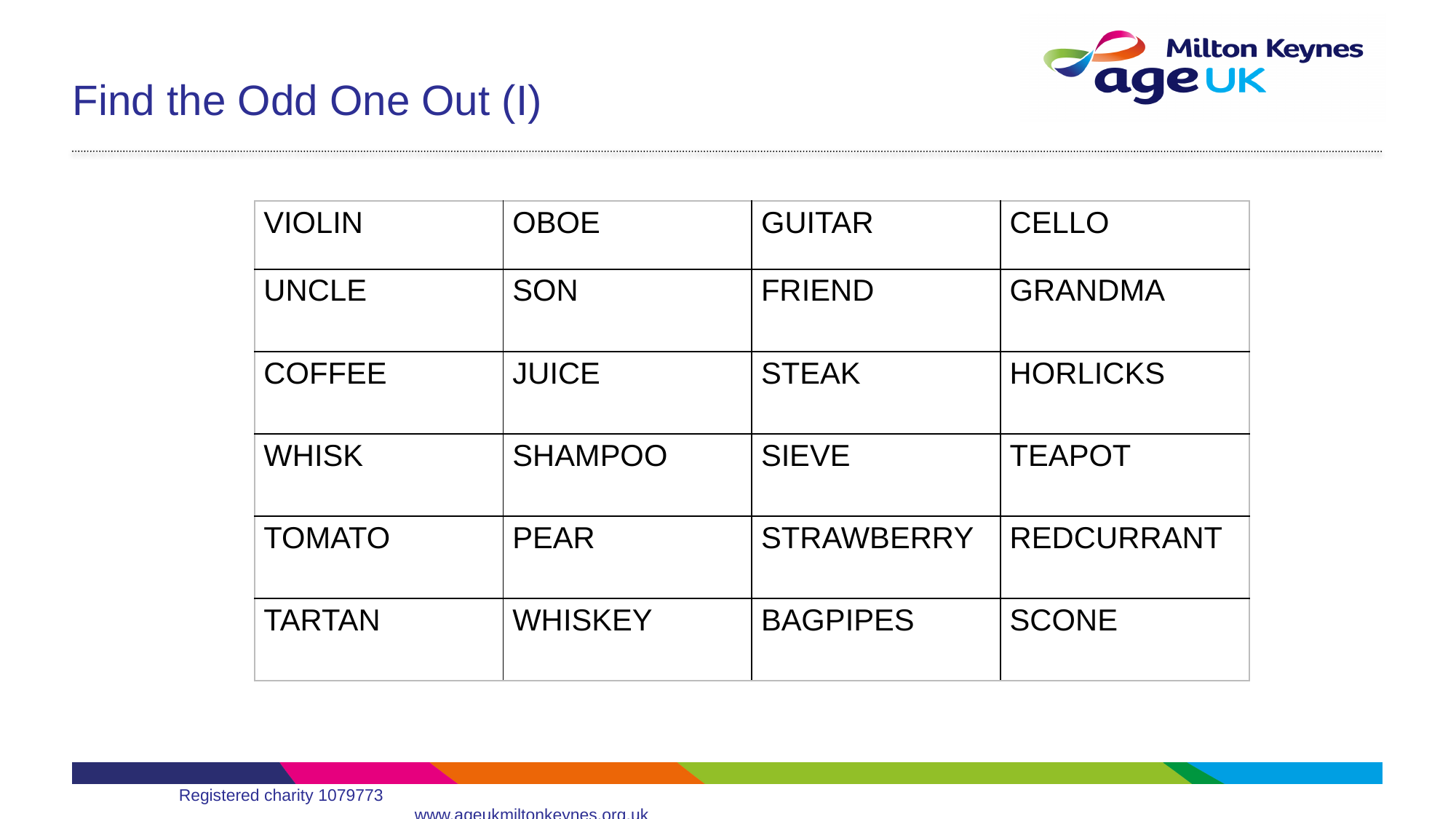

# Find the Odd One Out (I)
| VIOLIN | OBOE | GUITAR | CELLO |
| --- | --- | --- | --- |
| UNCLE | SON | FRIEND | GRANDMA |
| COFFEE | JUICE | STEAK | HORLICKS |
| WHISK | SHAMPOO | SIEVE | TEAPOT |
| TOMATO | PEAR | STRAWBERRY | REDCURRANT |
| TARTAN | WHISKEY | BAGPIPES | SCONE |
Registered charity 1079773                                                                                                                       www.ageukmiltonkeynes.org.uk